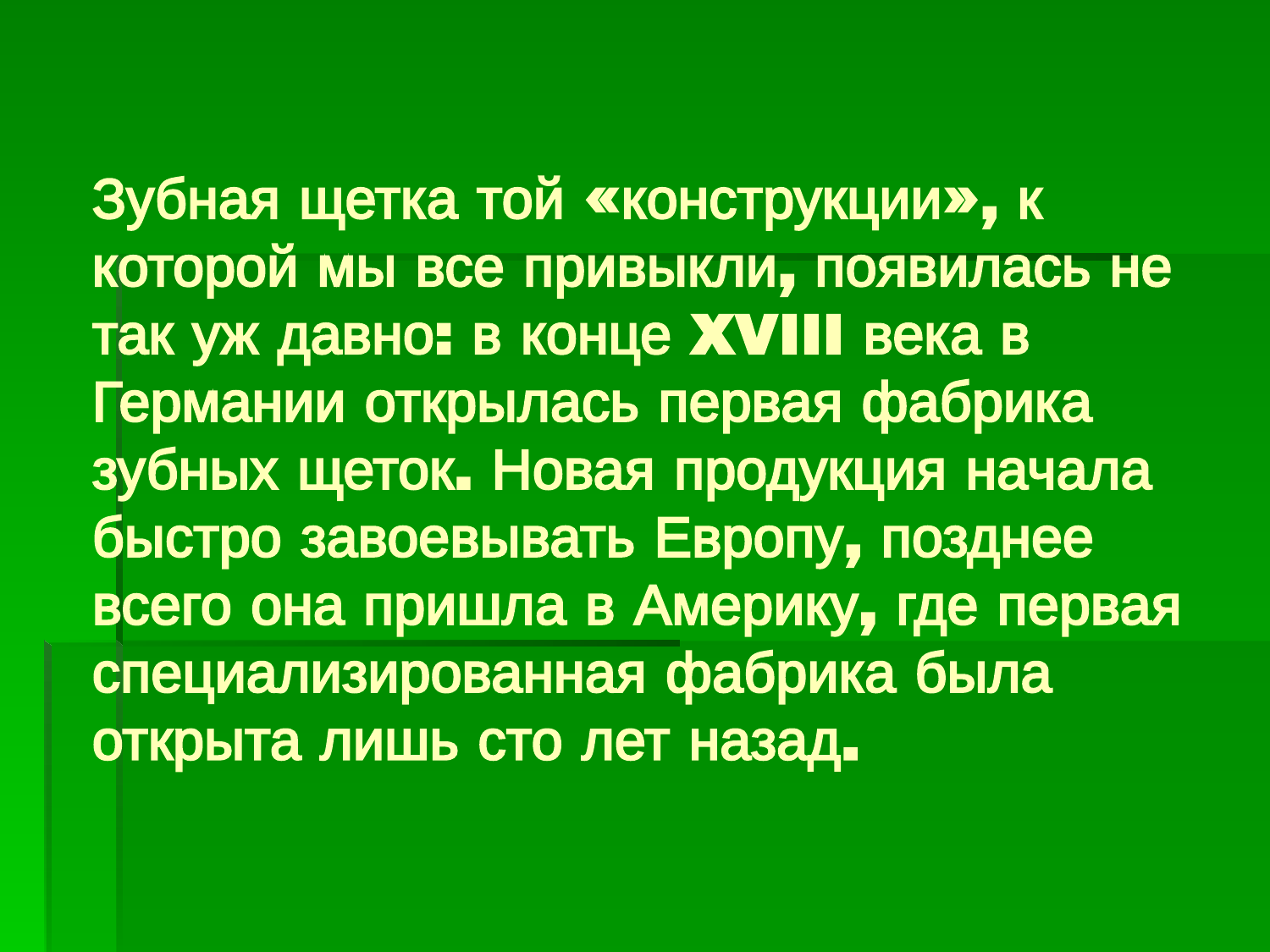

# Зубная щетка той «конструкции», к которой мы все привыкли, появилась не так уж давно: в конце XVIII века в Германии открылась первая фабрика зубных щеток. Новая продукция начала быстро завоевывать Европу, позднее всего она пришла в Америку, где первая специализированная фабрика была открыта лишь сто лет назад.